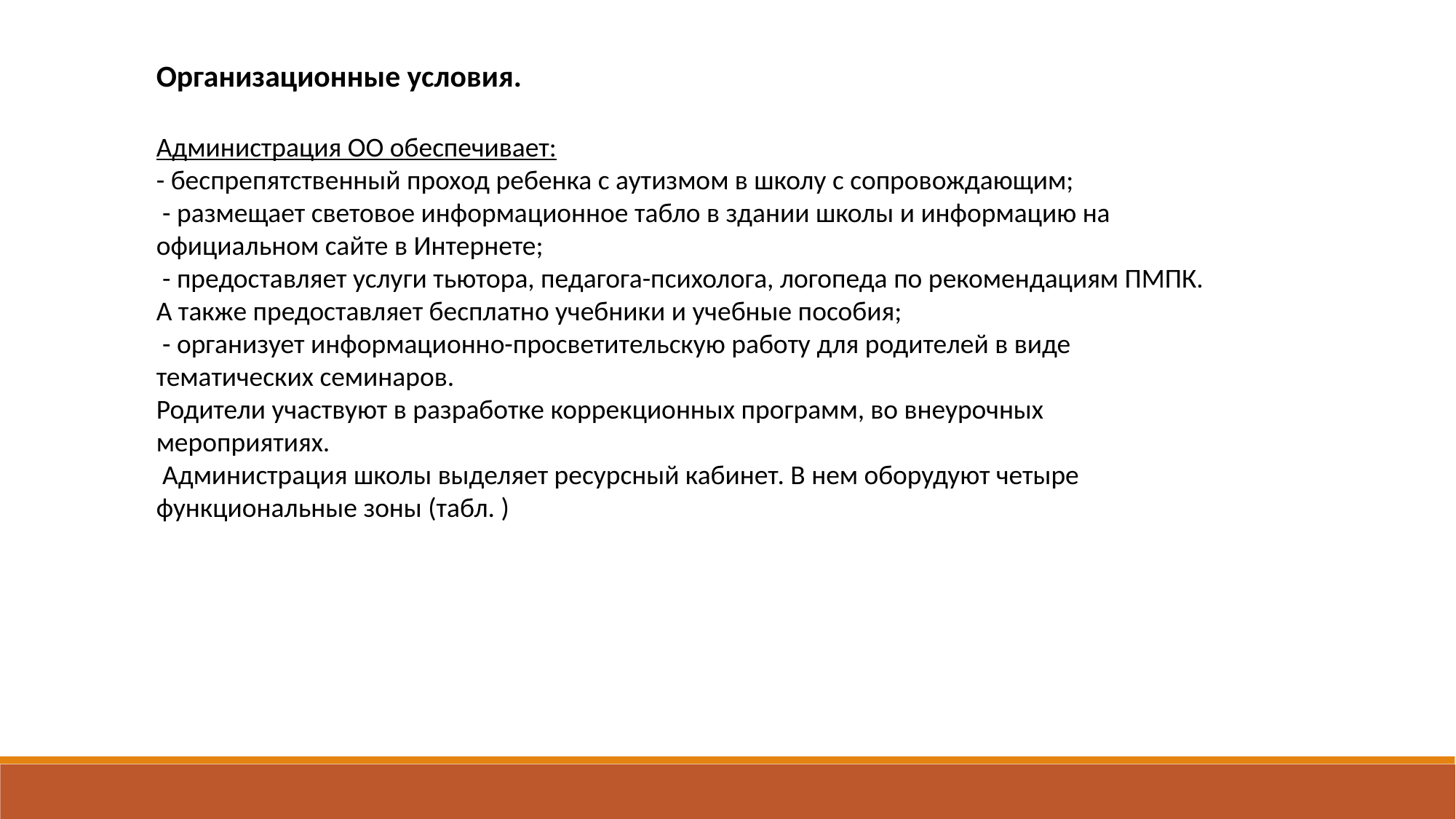

Организационные условия.

Администрация ОО обеспечивает:
- беспрепятственный проход ребенка с аутизмом в школу с сопровождающим;
 - размещает световое информационное табло в здании школы и информацию на официальном сайте в Интернете;
 - предоставляет услуги тьютора, педагога-психолога, логопеда по рекомендациям ПМПК.
А также предоставляет бесплатно учебники и учебные пособия;
 - организует информационно-просветительскую работу для родителей в виде тематических семинаров.
Родители участвуют в разработке коррекционных программ, во внеурочных мероприятиях.
 Администрация школы выделяет ресурсный кабинет. В нем оборудуют четыре функциональные зоны (табл. )